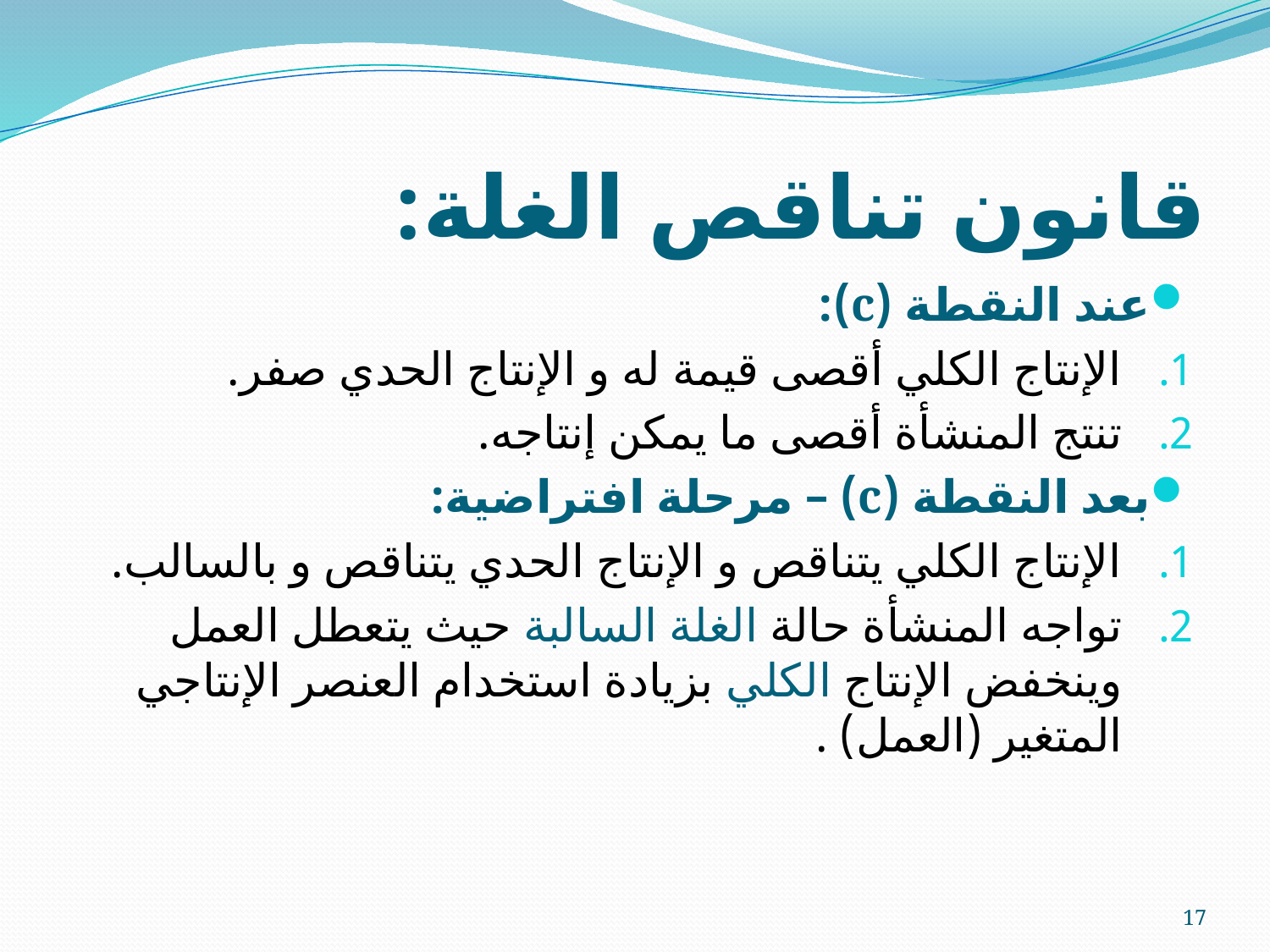

# قانون تناقص الغلة:
عند النقطة (c):
الإنتاج الكلي أقصى قيمة له و الإنتاج الحدي صفر.
تنتج المنشأة أقصى ما يمكن إنتاجه.
بعد النقطة (c) – مرحلة افتراضية:
الإنتاج الكلي يتناقص و الإنتاج الحدي يتناقص و بالسالب.
تواجه المنشأة حالة الغلة السالبة حيث يتعطل العمل وينخفض الإنتاج الكلي بزيادة استخدام العنصر الإنتاجي المتغير (العمل) .

17